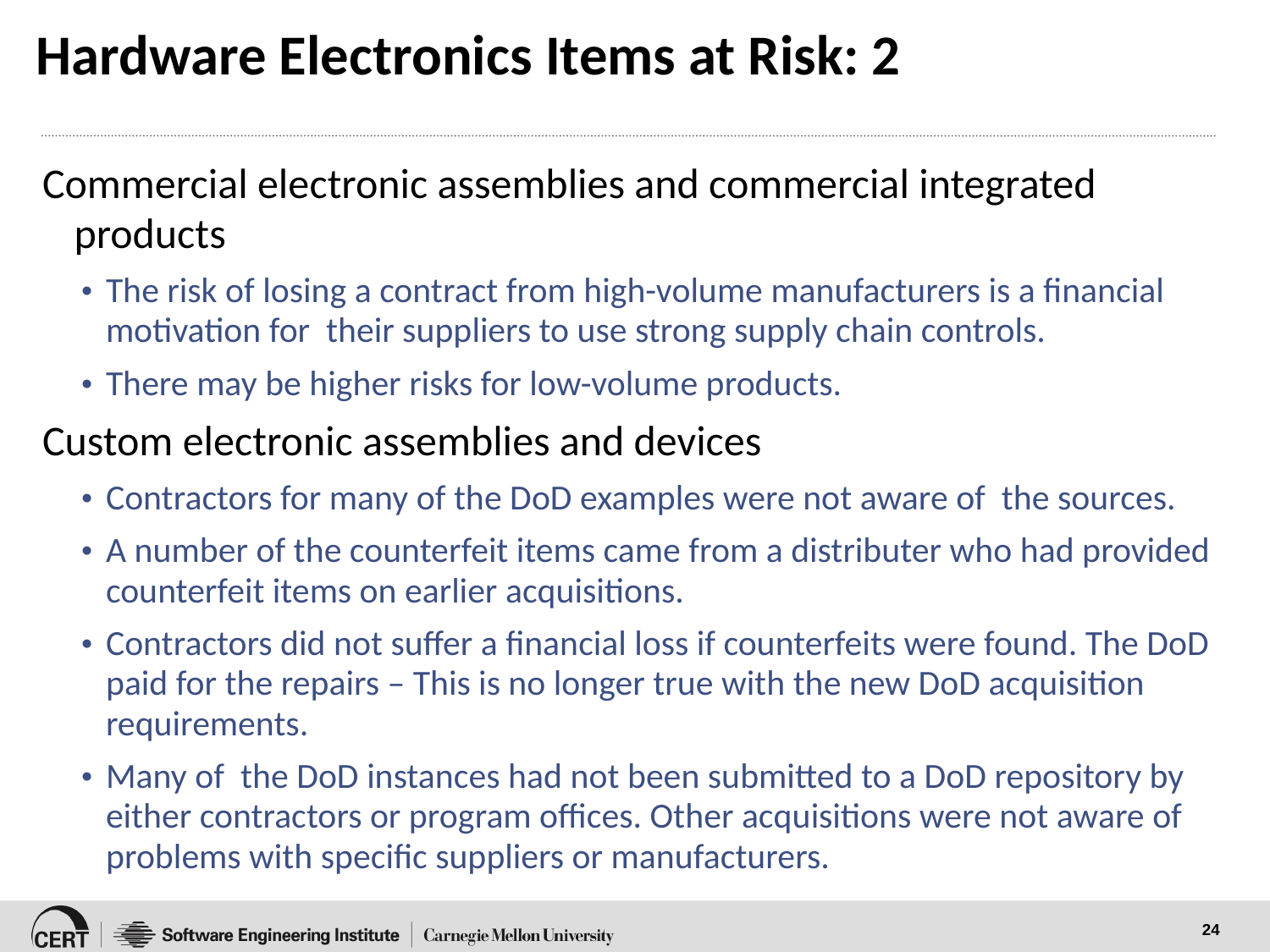

# Hardware Electronics Items at Risk: 2
Commercial electronic assemblies and commercial integrated products
The risk of losing a contract from high-volume manufacturers is a financial motivation for  their suppliers to use strong supply chain controls.
There may be higher risks for low-volume products.
Custom electronic assemblies and devices
Contractors for many of the DoD examples were not aware of  the sources.
A number of the counterfeit items came from a distributer who had provided counterfeit items on earlier acquisitions.
Contractors did not suffer a financial loss if counterfeits were found. The DoD paid for the repairs – This is no longer true with the new DoD acquisition requirements.
Many of  the DoD instances had not been submitted to a DoD repository by either contractors or program offices. Other acquisitions were not aware of problems with specific suppliers or manufacturers.